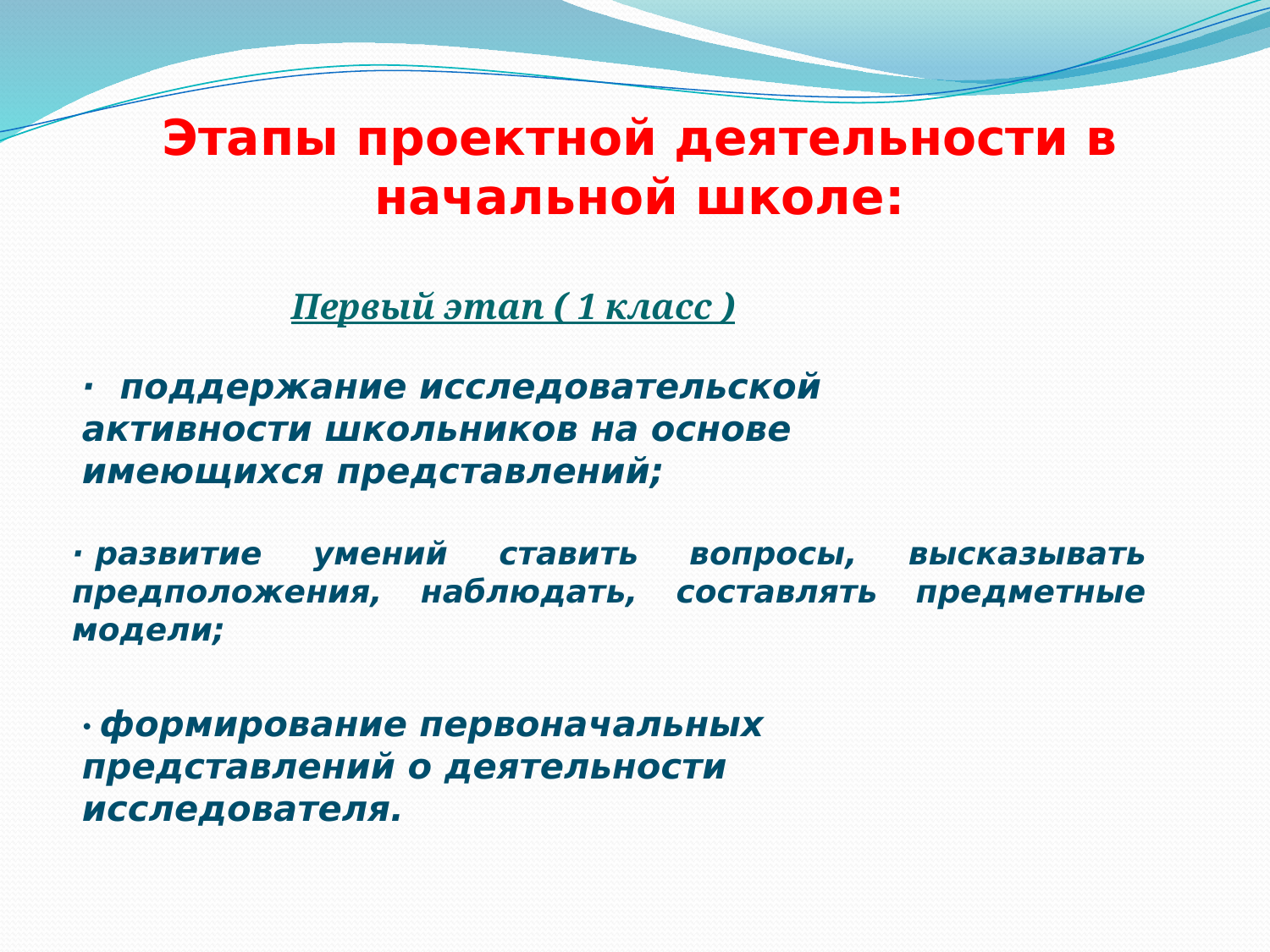

Этапы проектной деятельности в начальной школе:
Первый этап ( 1 класс )
·  поддержание исследовательской активности школьников на основе имеющихся представлений;
· развитие умений ставить вопросы, высказывать предположения, наблюдать, составлять предметные модели;
· формирование первоначальных представлений о деятельности исследователя.